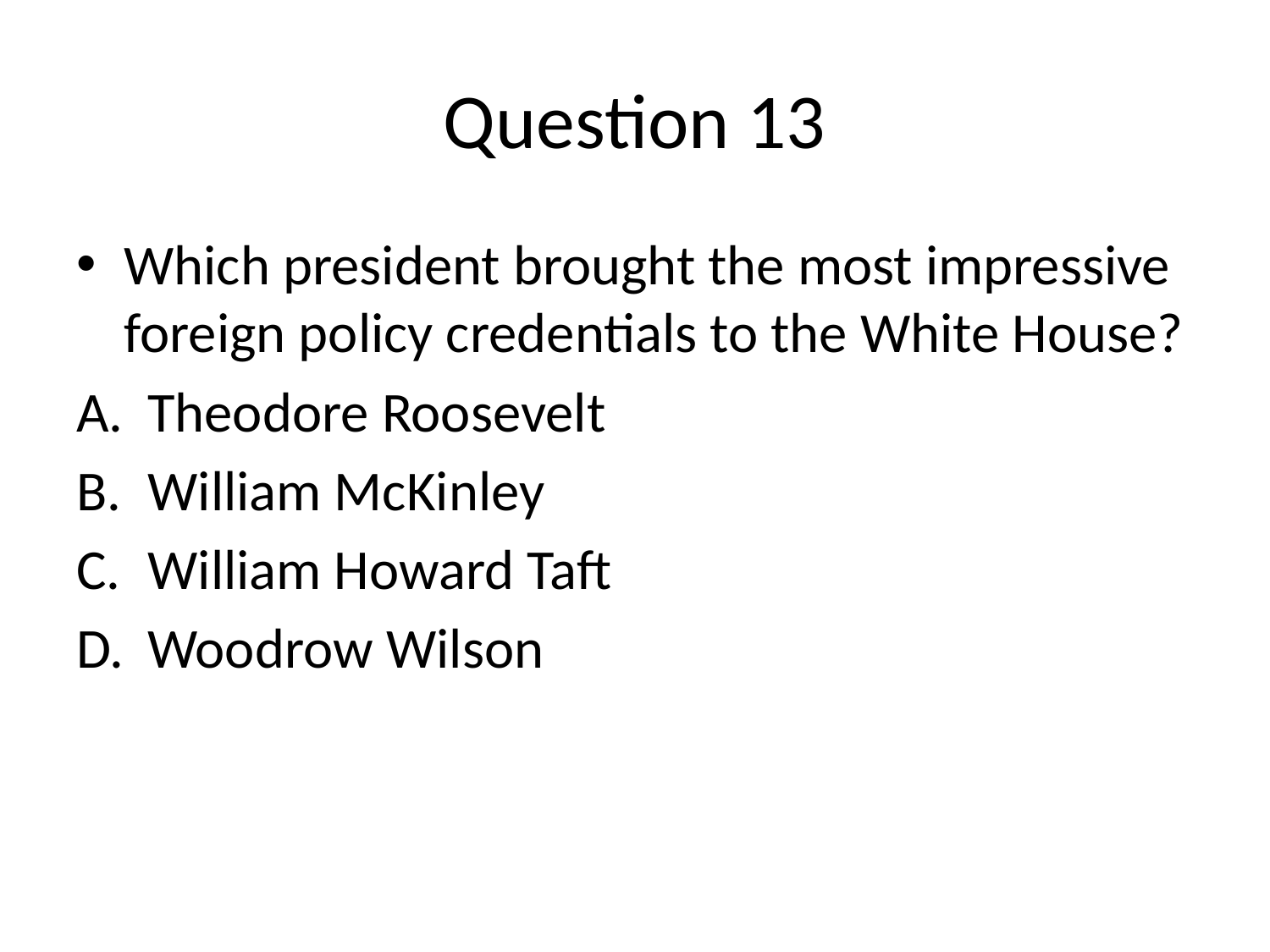

# Question 13
Which president brought the most impressive foreign policy credentials to the White House?
Theodore Roosevelt
William McKinley
William Howard Taft
Woodrow Wilson